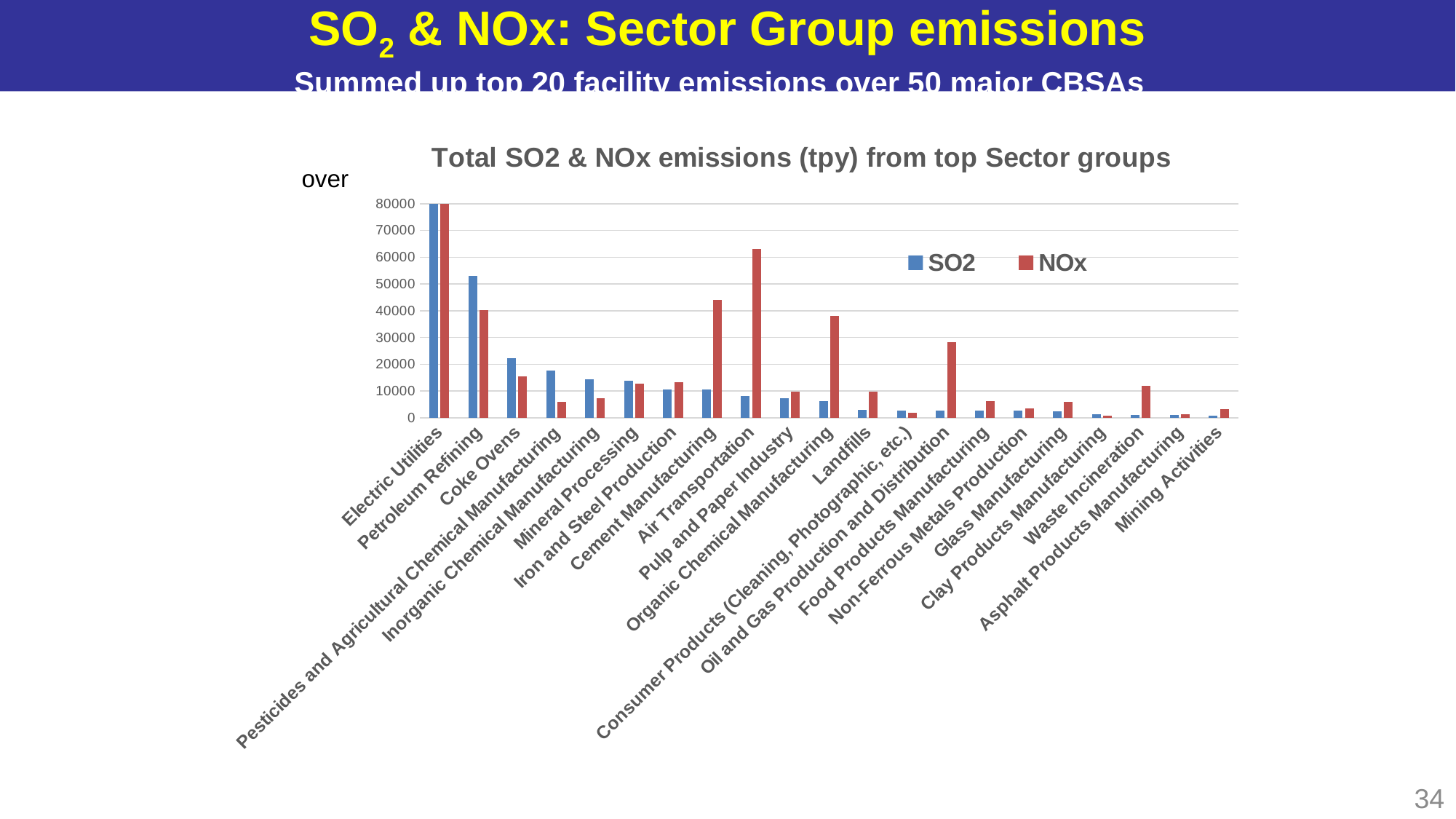

# SO2 & NOx: Sector Group emissions Summed up top 20 facility emissions over 50 major CBSAs

### Chart: Total SO2 & NOx emissions (tpy) from top Sector groups

| Category |  |  |
|---|---|---|
| Electric Utilities | 276526.3061749003 | 195864.5327924458 |
| Petroleum Refining | 52943.173366150004 | 40168.867478199325 |
| Coke Ovens | 22404.80647018 | 15472.633777719999 |
| Pesticides and Agricultural Chemical Manufacturing | 17644.08042557 | 5861.217439259401 |
| Inorganic Chemical Manufacturing | 14521.603336528 | 7272.880366680999 |
| Mineral Processing | 13714.431756237007 | 12628.2753354 |
| Iron and Steel Production | 10678.703050121108 | 13345.462195199994 |
| Cement Manufacturing | 10566.429008594001 | 44083.407195024 |
| Air Transportation | 8126.838753054368 | 63034.78350032562 |
| Pulp and Paper Industry | 7412.979280681002 | 9790.740095275005 |
| Organic Chemical Manufacturing | 6239.828286399442 | 38070.469182898916 |
| Landfills | 2952.1672738947195 | 9872.418787160002 |
| Consumer Products (Cleaning, Photographic, etc.) | 2814.5235377608537 | 1980.2362862991004 |
| Oil and Gas Production and Distribution | 2716.756536894137 | 28271.167025878985 |
| Food Products Manufacturing | 2704.9000662269027 | 6197.341870507198 |
| Non-Ferrous Metals Production | 2693.8076360763243 | 3510.702777966531 |
| Glass Manufacturing | 2354.6043630599997 | 5832.2554721999995 |
| Clay Products Manufacturing | 1348.7496881 | 684.7521415000002 |
| Waste Incineration | 1024.3244507258 | 11871.941043986 |
| Asphalt Products Manufacturing | 917.4122579572004 | 1211.091708706 |
| Mining Activities | 860.1115777075001 | 3246.8550642350006 |
over
34